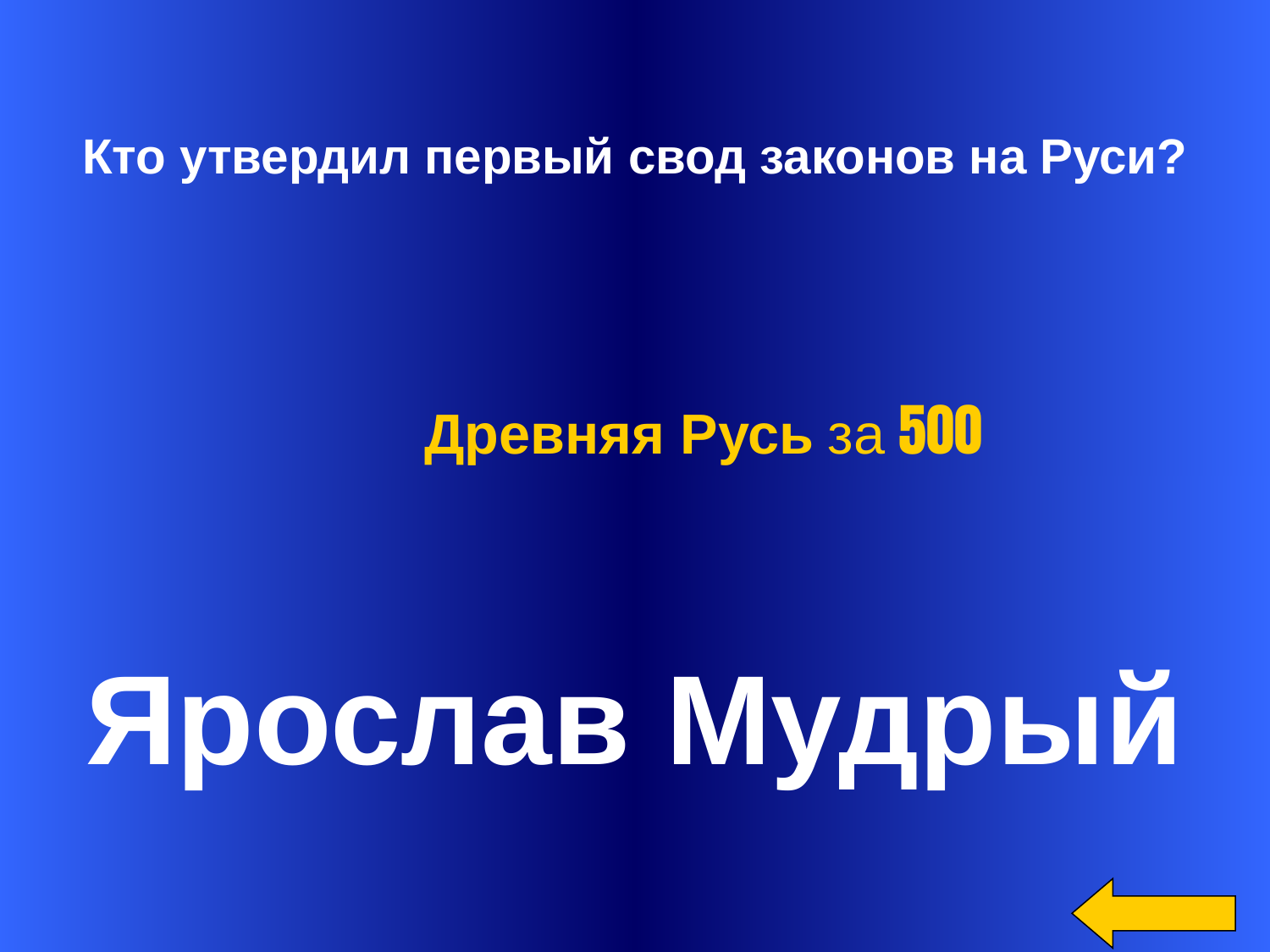

Кто утвердил первый свод законов на Руси?
	Древняя Русь за 500
Ярослав Мудрый